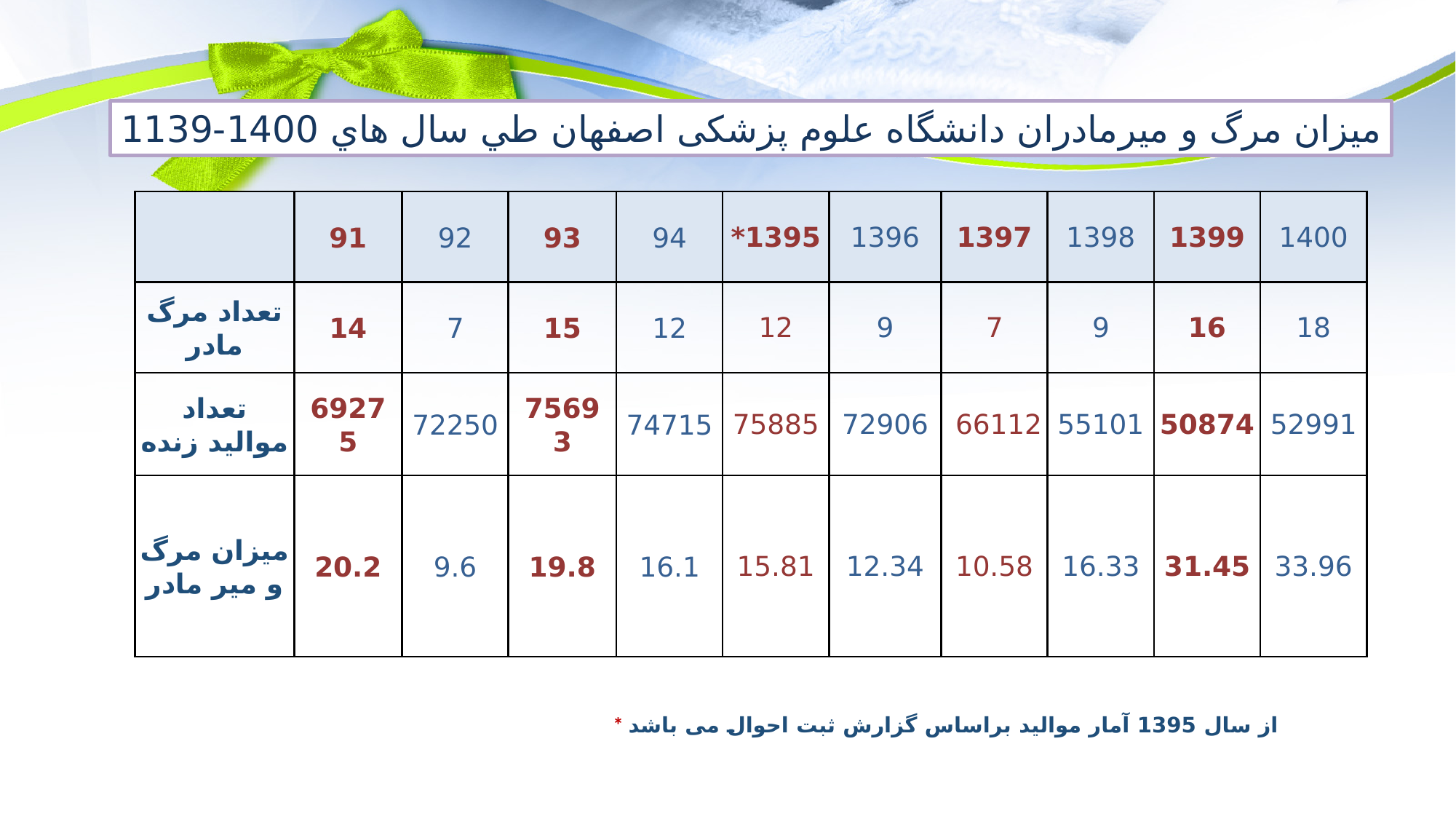

میزان مرگ و میرمادران دانشگاه علوم پزشکی اصفهان طي سال هاي 1400-1391
|  | 91 | 92 | 93 | 94 | 1395\* | 1396 | 1397 | 1398 | 1399 | 1400 |
| --- | --- | --- | --- | --- | --- | --- | --- | --- | --- | --- |
| تعداد مرگ مادر | 14 | 7 | 15 | 12 | 12 | 9 | 7 | 9 | 16 | 18 |
| تعداد موالید زنده | 69275 | 72250 | 75693 | 74715 | 75885 | 72906 | 66112 | 55101 | 50874 | 52991 |
| میزان مرگ و میر مادر | 20.2 | 9.6 | 19.8 | 16.1 | 15.81 | 12.34 | 10.58 | 16.33 | 31.45 | 33.96 |
# * از سال 1395 آمار موالید براساس گزارش ثبت احوال می باشد